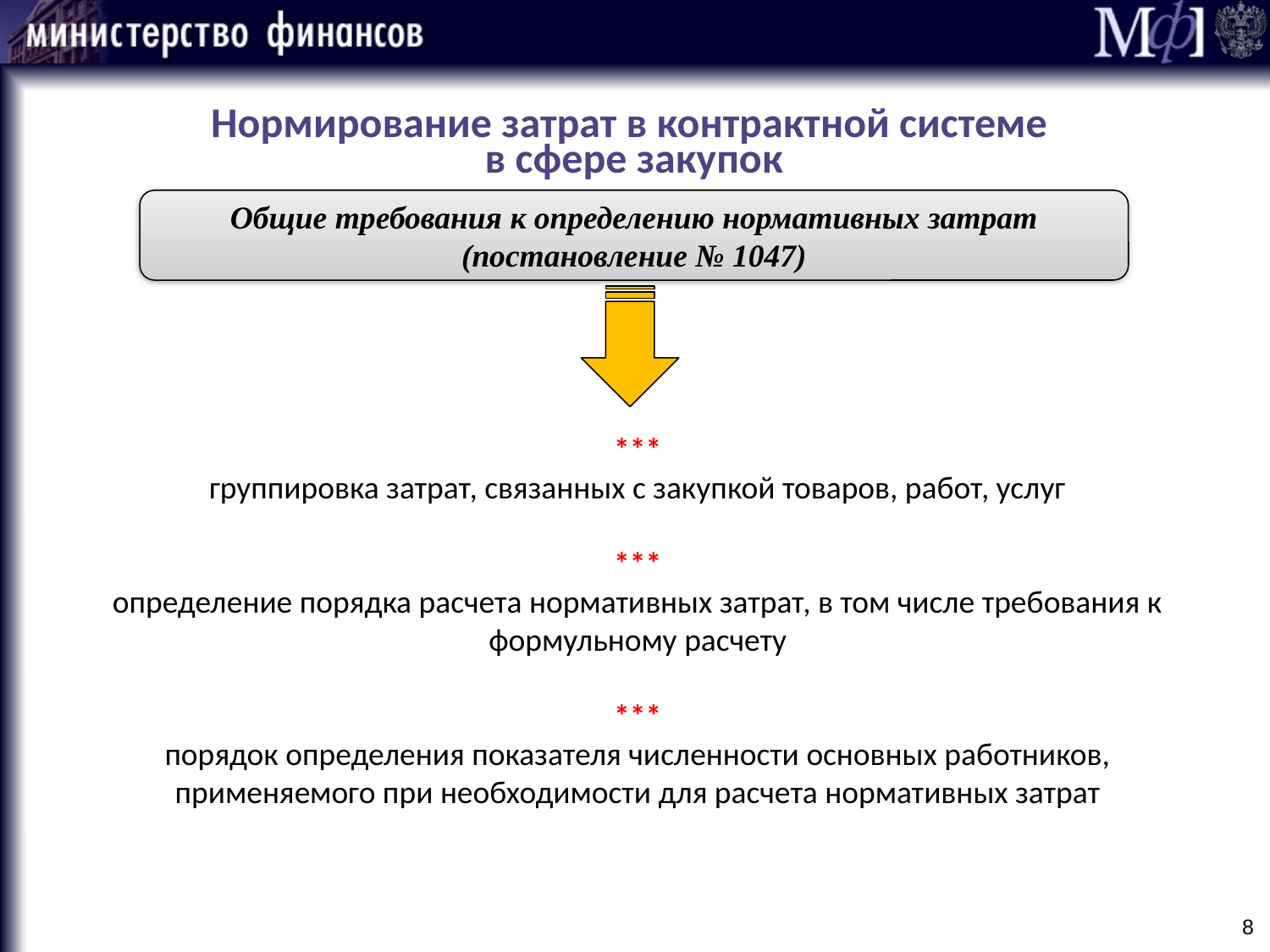

Нормирование затрат в контрактной системе
в сфере закупок
Общие требования к определению нормативных затрат (постановление № 1047)

***
группировка затрат, связанных с закупкой товаров, работ, услуг

***
определение порядка расчета нормативных затрат, в том числе требования к формульному расчету

***
порядок определения показателя численности основных работников, применяемого при необходимости для расчета нормативных затрат

8